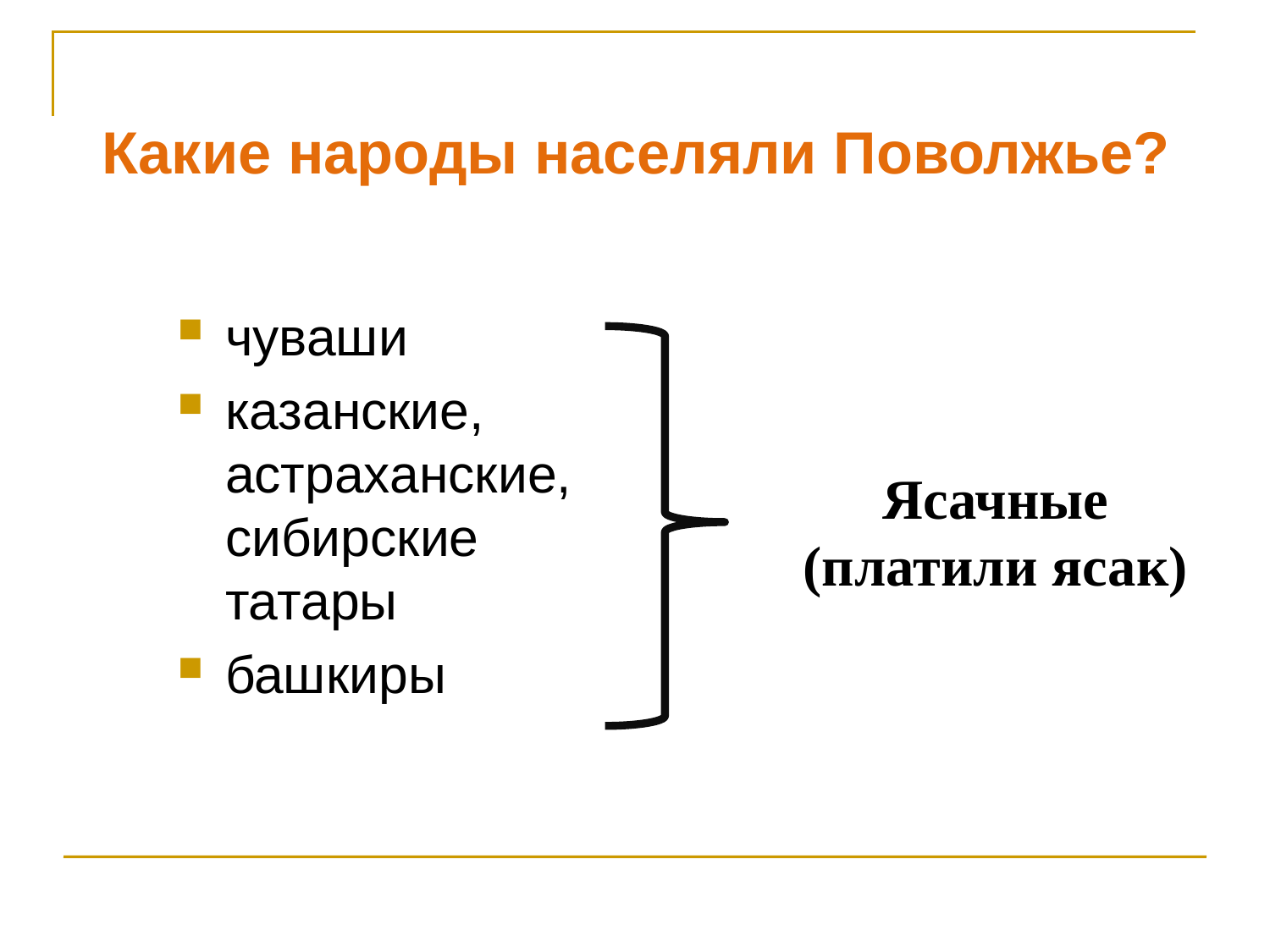

Какие народы населяли Поволжье?
чуваши
казанские, астраханские, сибирские татары
башкиры

Ясачные (платили ясак)